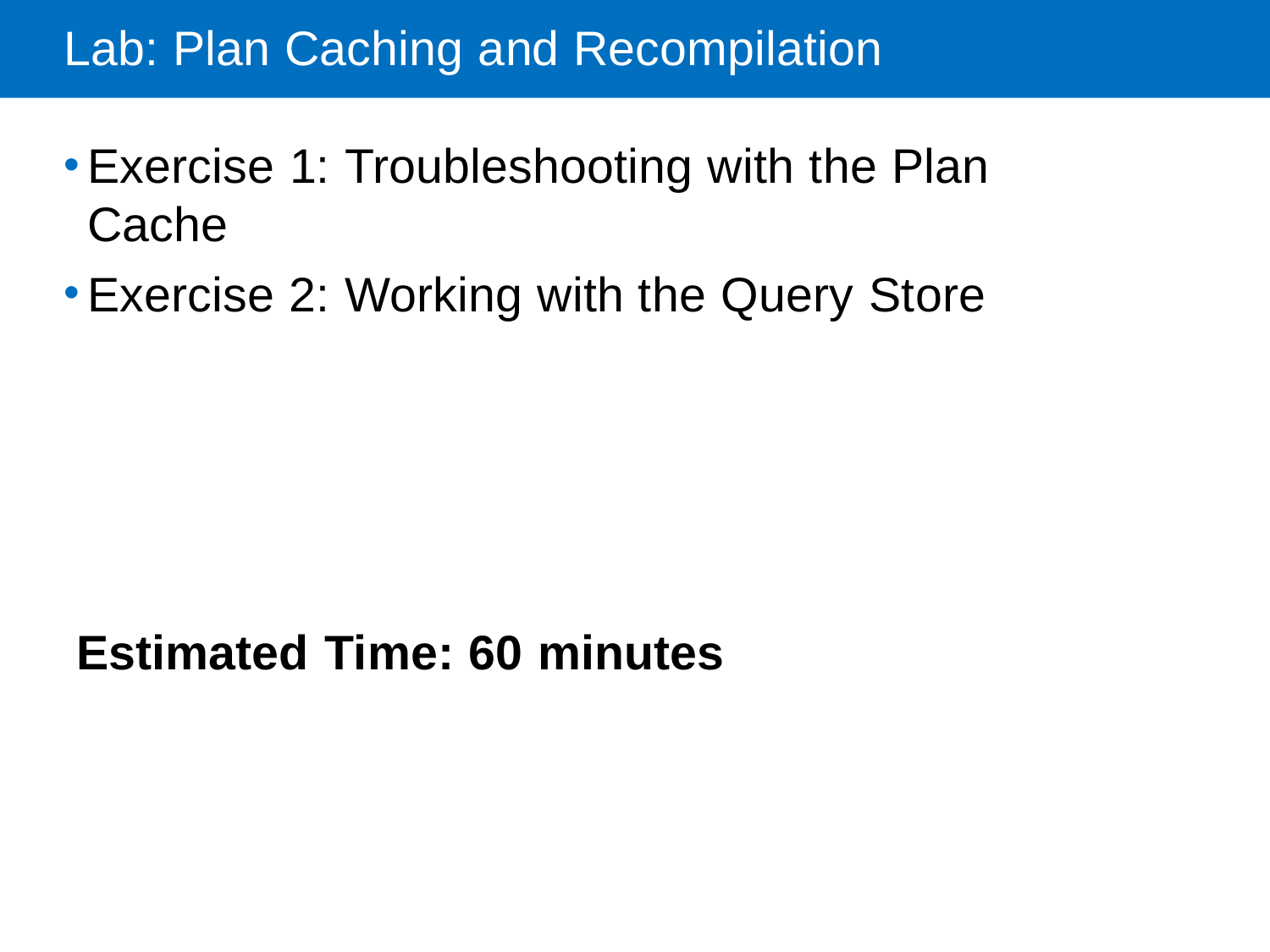

Lab: Plan Caching and Recompilation

Exercise 1: Troubleshooting with the Plan Cache
Exercise 2: Working with the Query Store

Estimated Time: 60 minutes